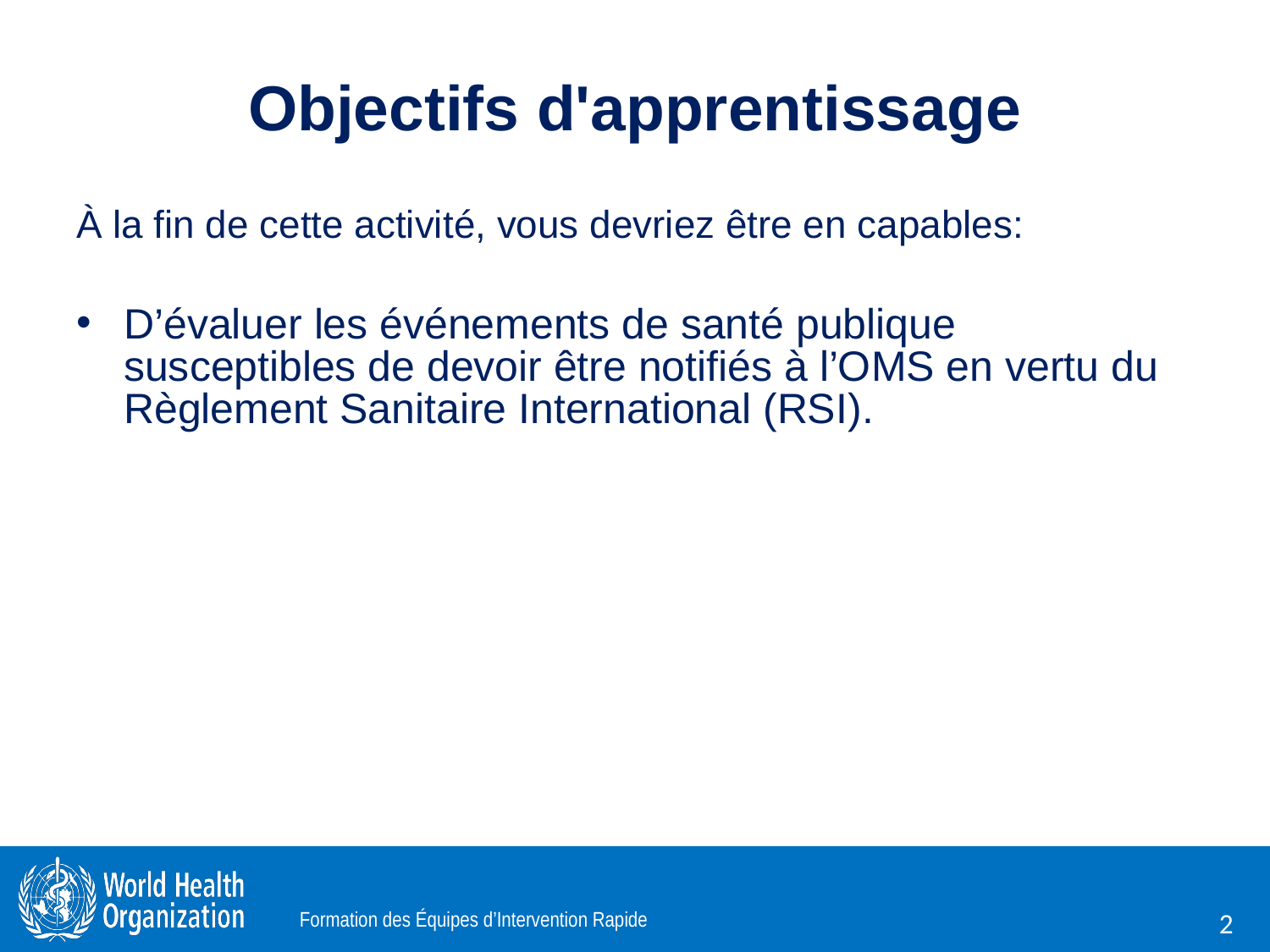

# Objectifs d'apprentissage
À la fin de cette activité, vous devriez être en capables:

D’évaluer les événements de santé publique susceptibles de devoir être notifiés à l’OMS en vertu du Règlement Sanitaire International (RSI).